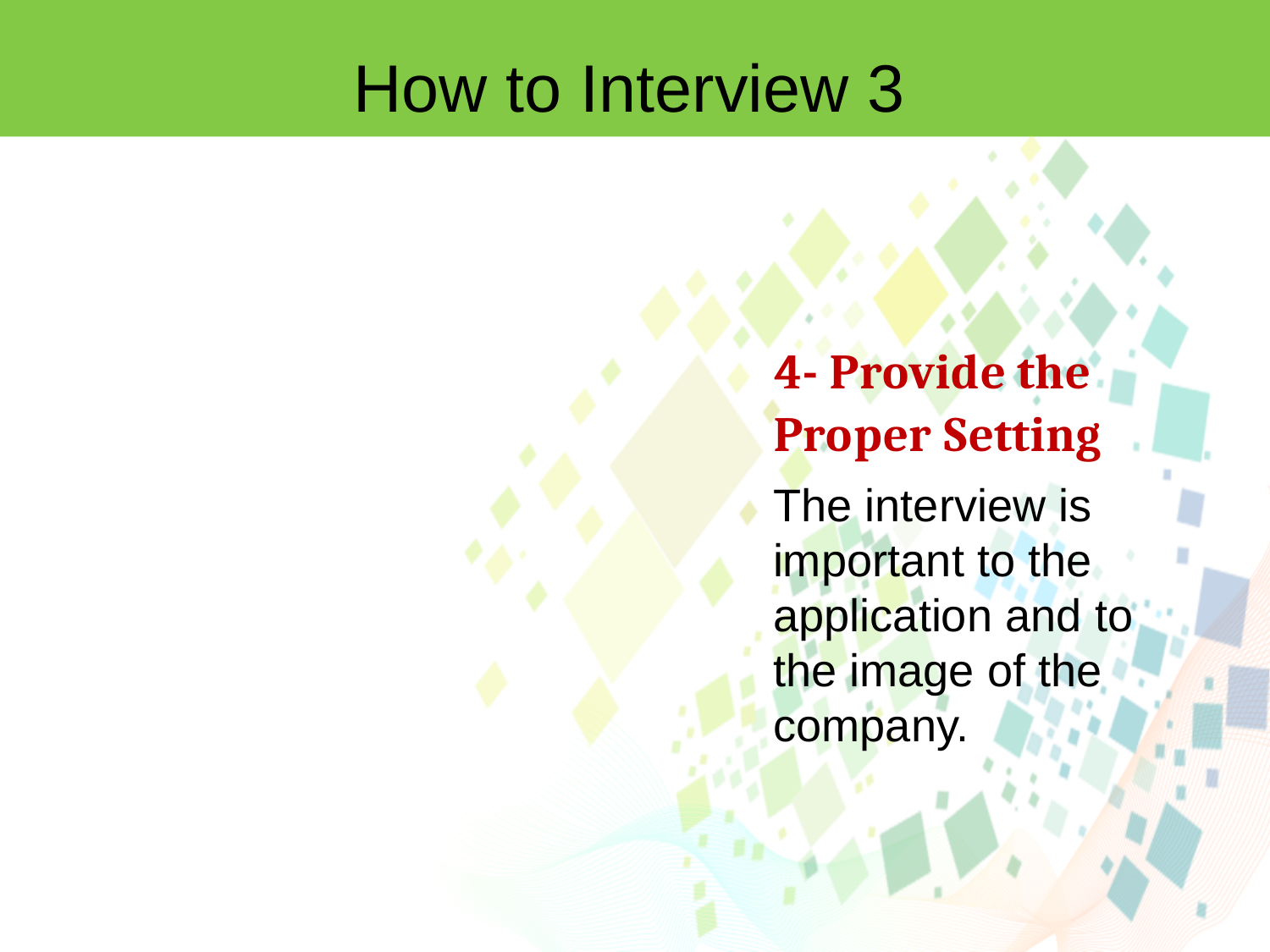

How to Interview 3
4- Provide the Proper Setting
The interview is important to the application and to the image of the company.